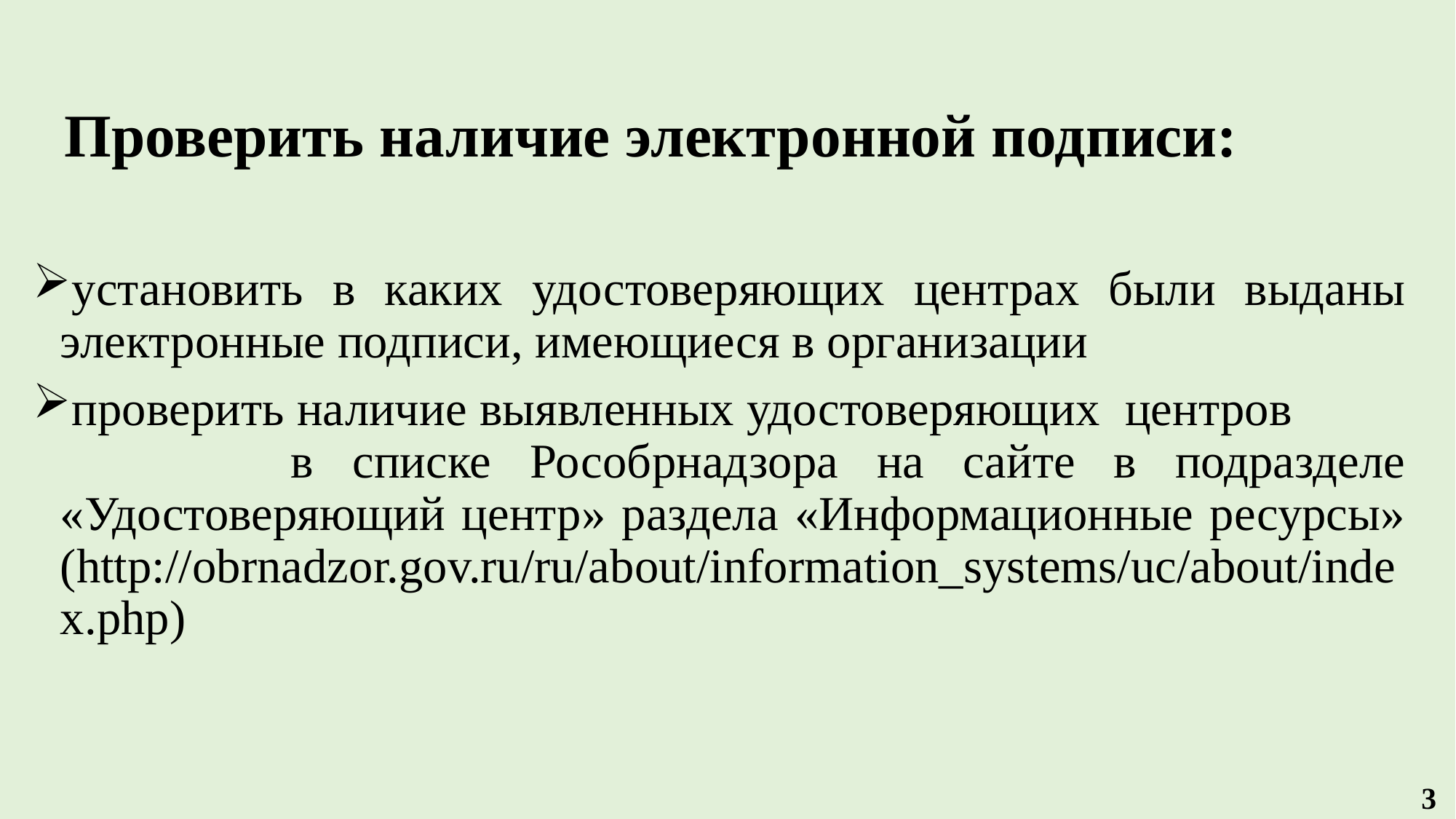

# Проверить наличие электронной подписи:
установить в каких удостоверяющих центрах были выданы электронные подписи, имеющиеся в организации
проверить наличие выявленных удостоверяющих  центров                в списке Рособрнадзора на сайте в подразделе «Удостоверяющий центр» раздела «Информационные ресурсы» (http://obrnadzor.gov.ru/ru/about/information_systems/uc/about/index.php)
3